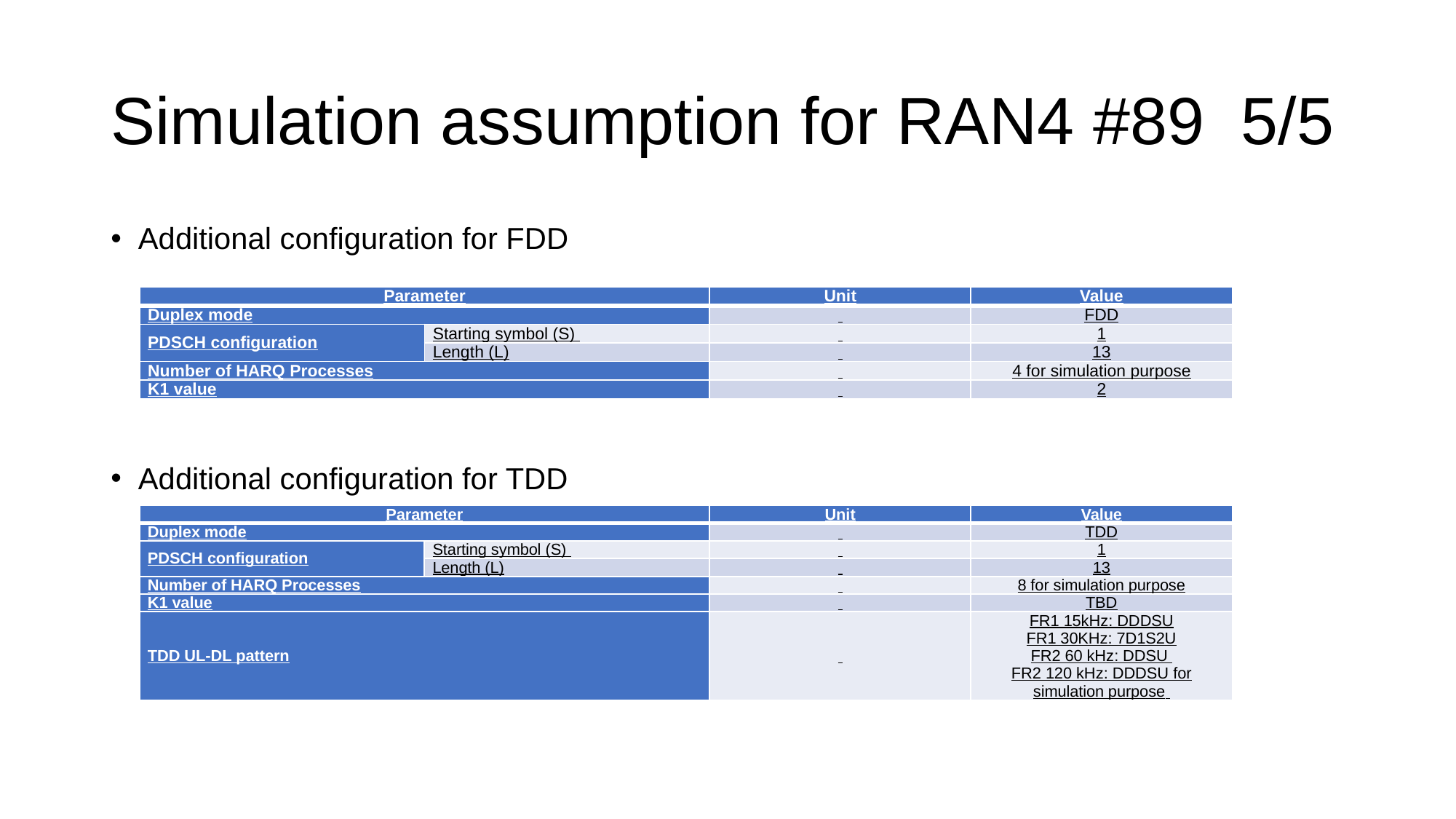

# Simulation assumption for RAN4 #89  5/5
Additional configuration for FDD

Additional configuration for TDD

| Parameter |  | Unit | Value |
| --- | --- | --- | --- |
| Duplex mode |  |  | FDD |
| PDSCH configuration | Starting symbol (S) |  | 1 |
|  | Length (L) |  | 13 |
| Number of HARQ Processes |  |  | 4 for simulation purpose |
| K1 value |  |  | 2 |
| Parameter |  | Unit | Value |
| --- | --- | --- | --- |
| Duplex mode |  |  | TDD |
| PDSCH configuration | Starting symbol (S) |  | 1 |
|  | Length (L) |  | 13 |
| Number of HARQ Processes |  |  | 8 for simulation purpose |
| K1 value |  |  | TBD |
| TDD UL-DL pattern |  |  | FR1 15kHz: DDDSU FR1 30KHz: 7D1S2U FR2 60 kHz: DDSU FR2 120 kHz: DDDSU for simulation purpose |